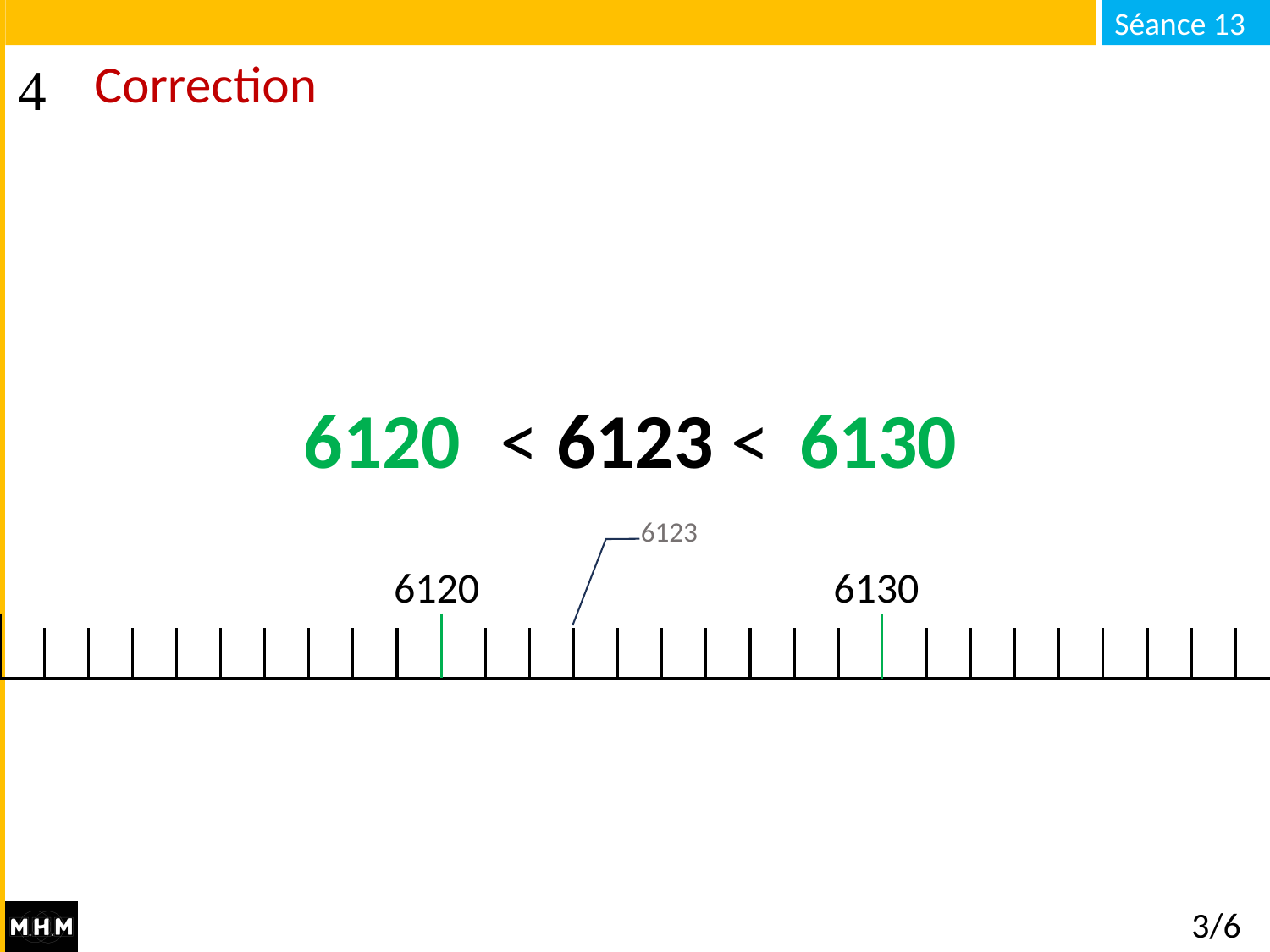

# Correction
6130
6120
… < 6123 < …
6123
6120
6130
3/6